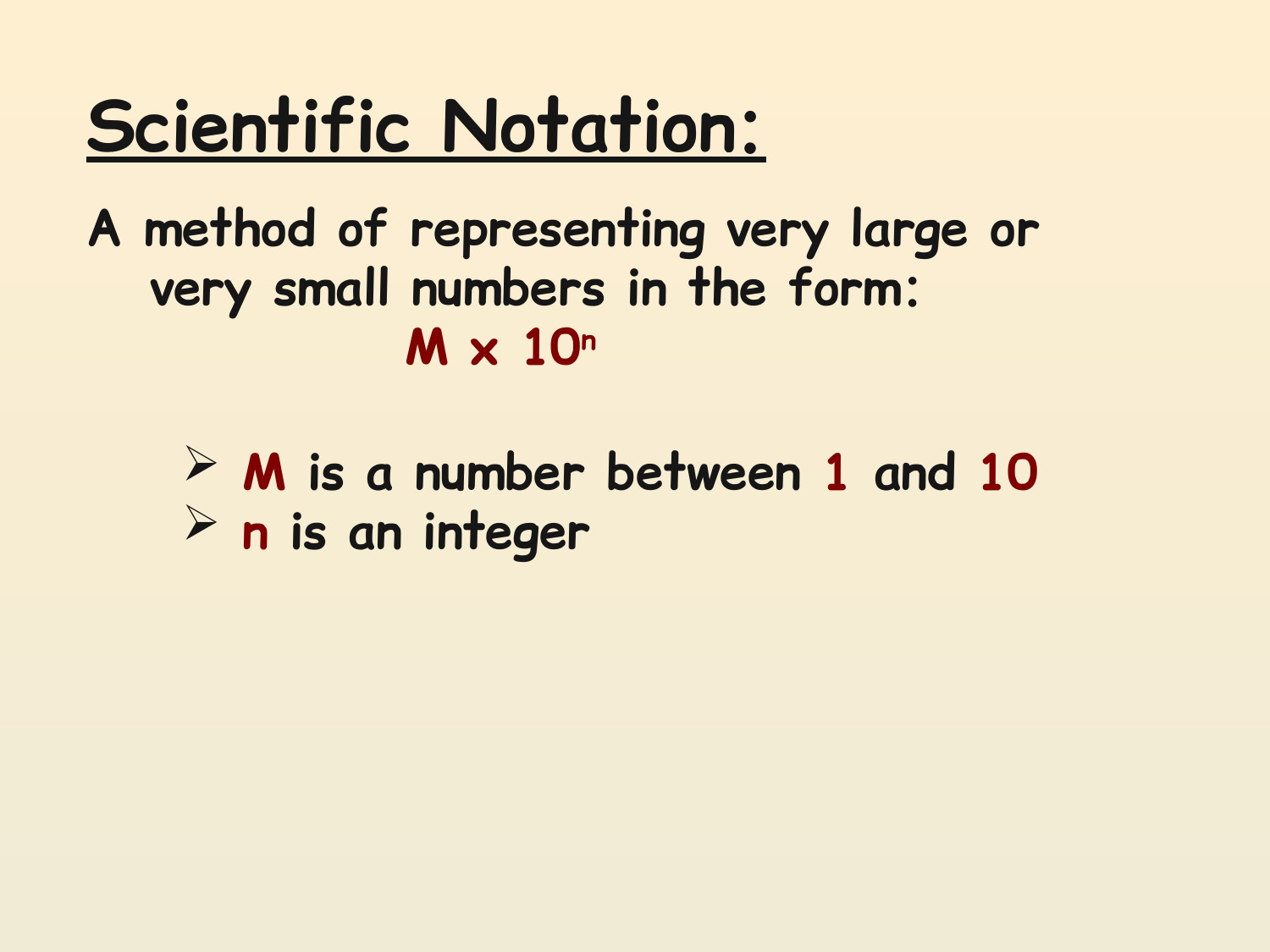

Scientific Notation:
A method of representing very large or very small numbers in the form:
		      M x 10n

 M is a number between 1 and 10
 n is an integer